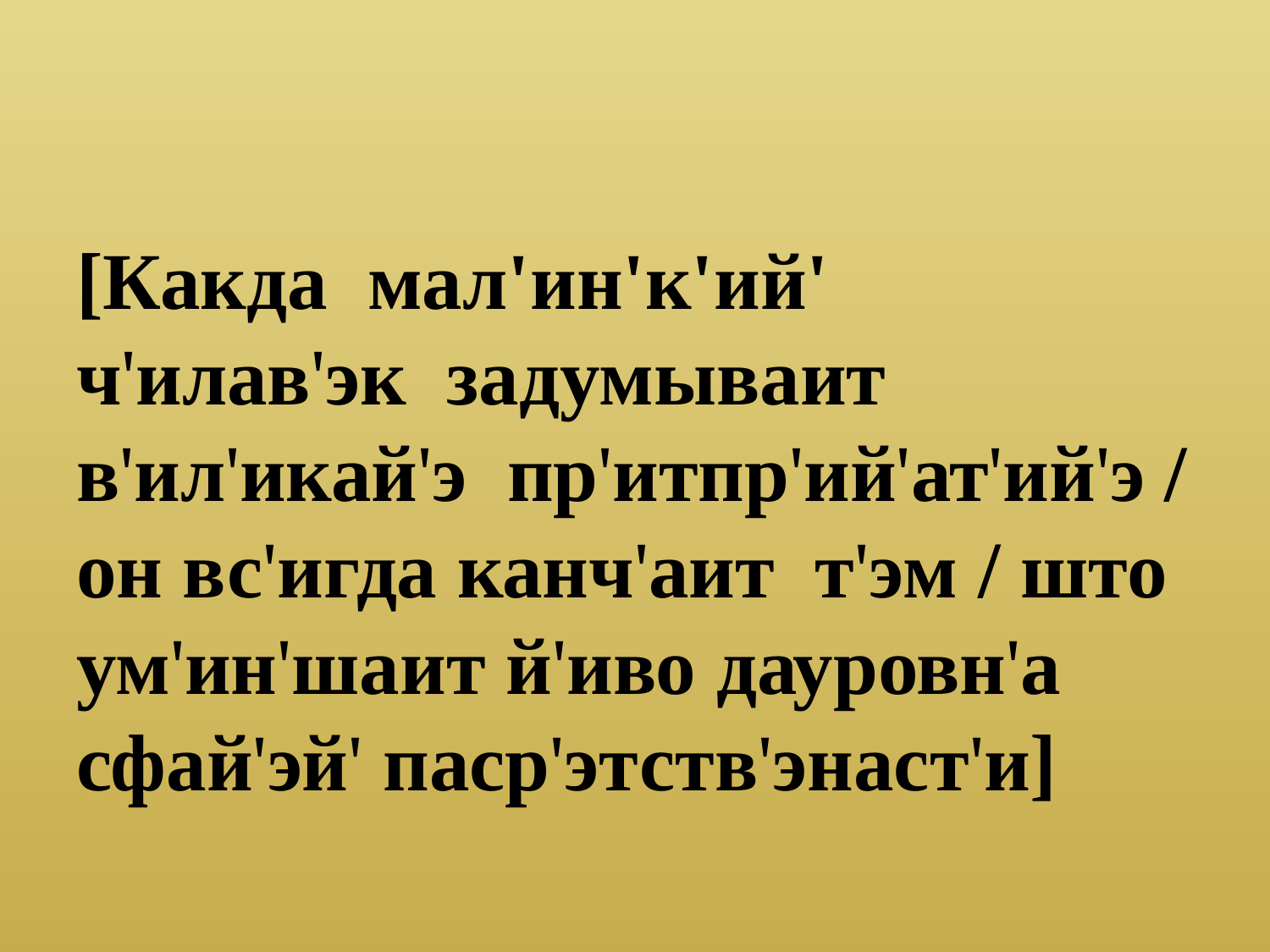

#
[Какда  мал'ин'к'ий'  ч'илав'эк  задумываит  в'ил'икай'э  пр'итпр'ий'ат'ий'э / он вс'игда канч'аит  т'эм / што ум'ин'шаит й'иво дауровн'а сфай'эй' паср'этств'энаст'и]